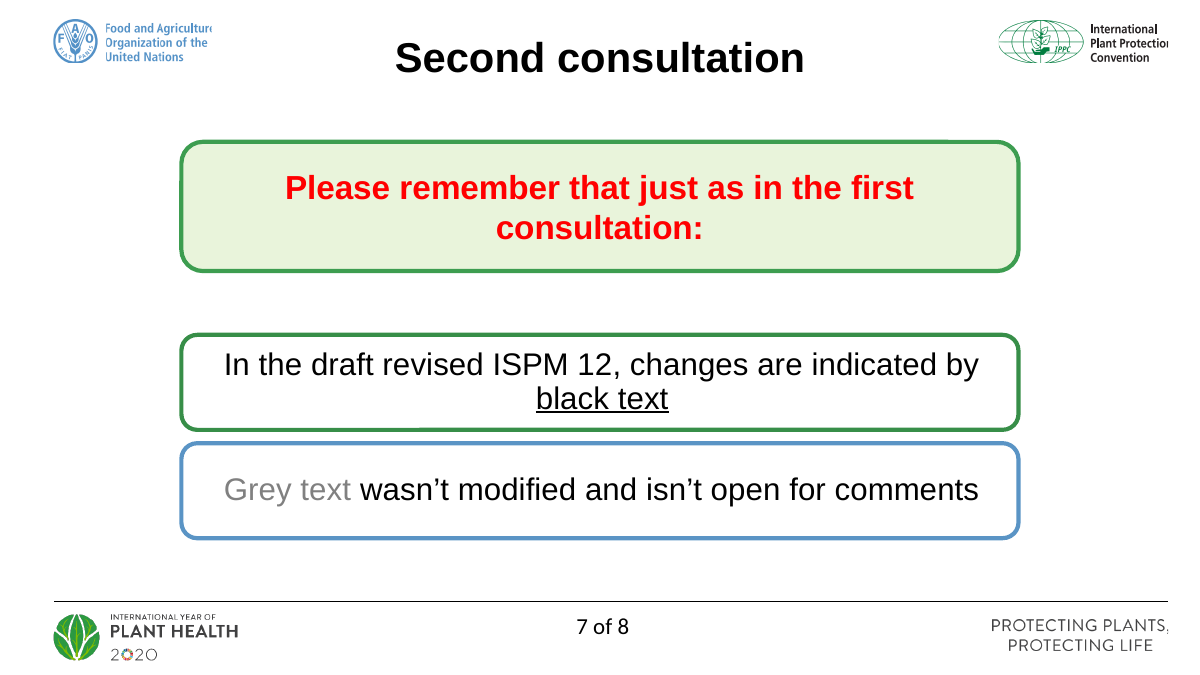

Second consultation
Please remember that just as in the first consultation:
In the draft revised ISPM 12, changes are indicated by black text
Grey text wasn’t modified and isn’t open for comments
7 of 8